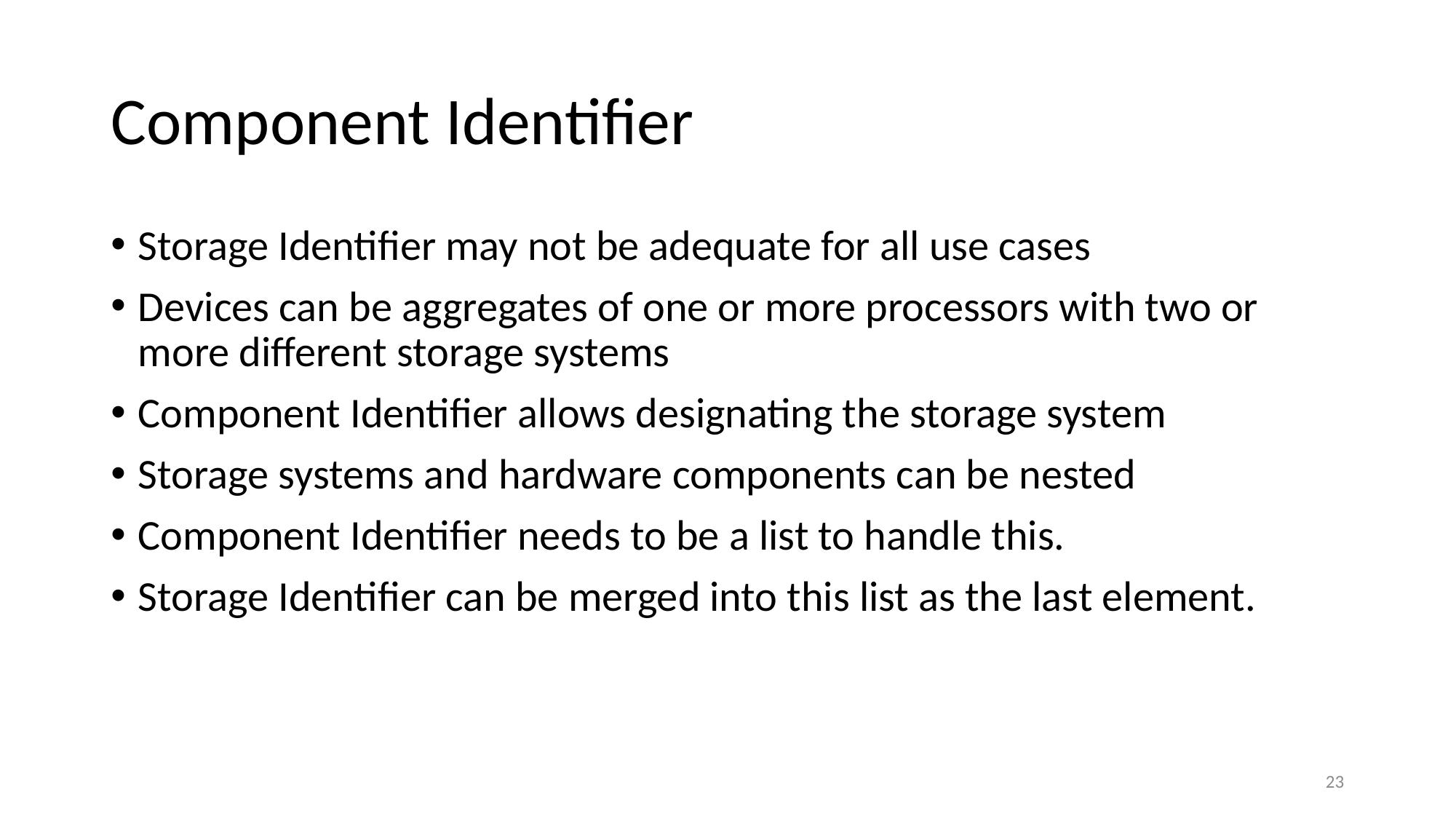

# Component Identifier
Storage Identifier may not be adequate for all use cases
Devices can be aggregates of one or more processors with two or more different storage systems
Component Identifier allows designating the storage system
Storage systems and hardware components can be nested
Component Identifier needs to be a list to handle this.
Storage Identifier can be merged into this list as the last element.
23